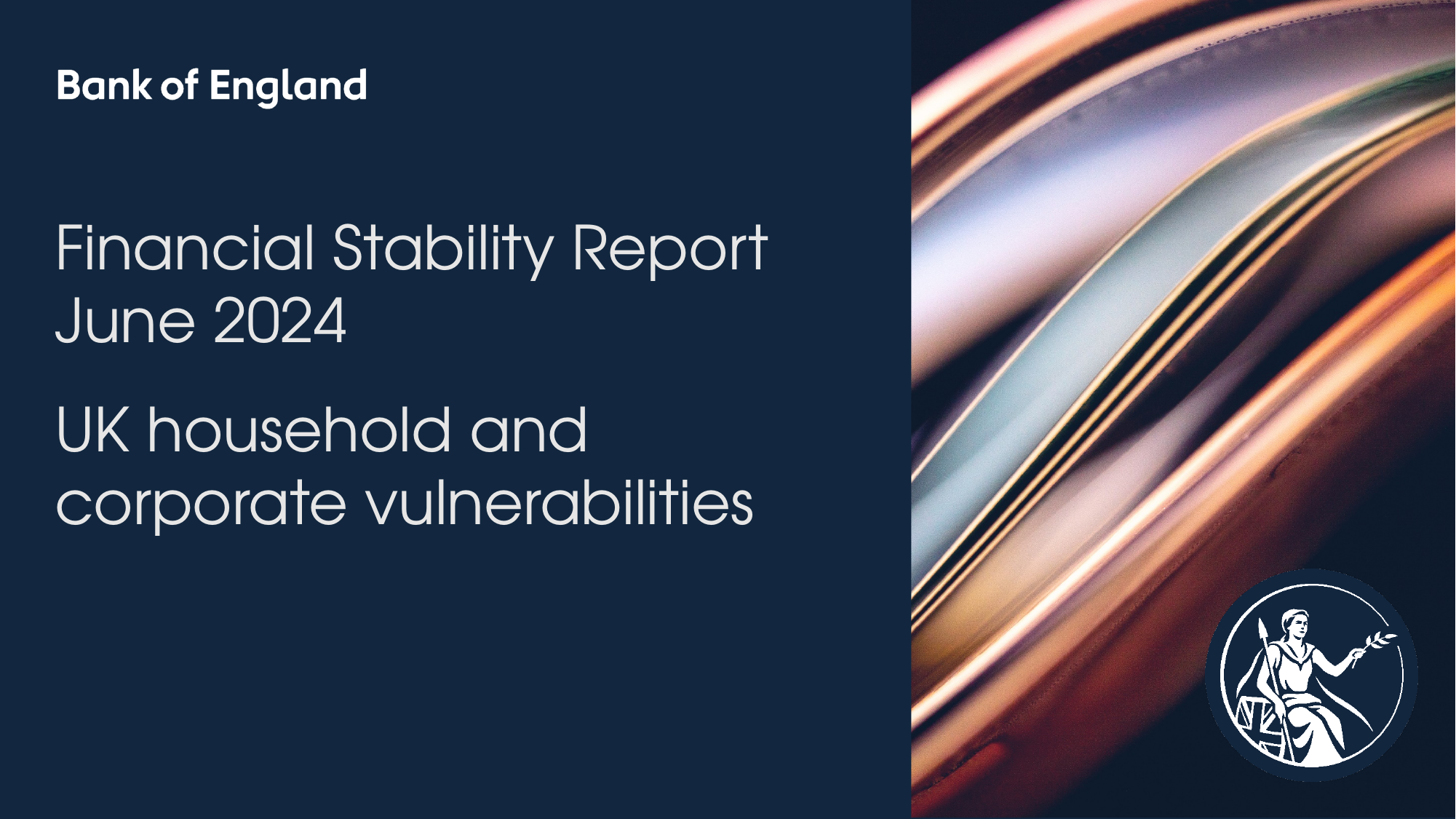

Financial Stability Report
June 2024
UK household and corporate vulnerabilities